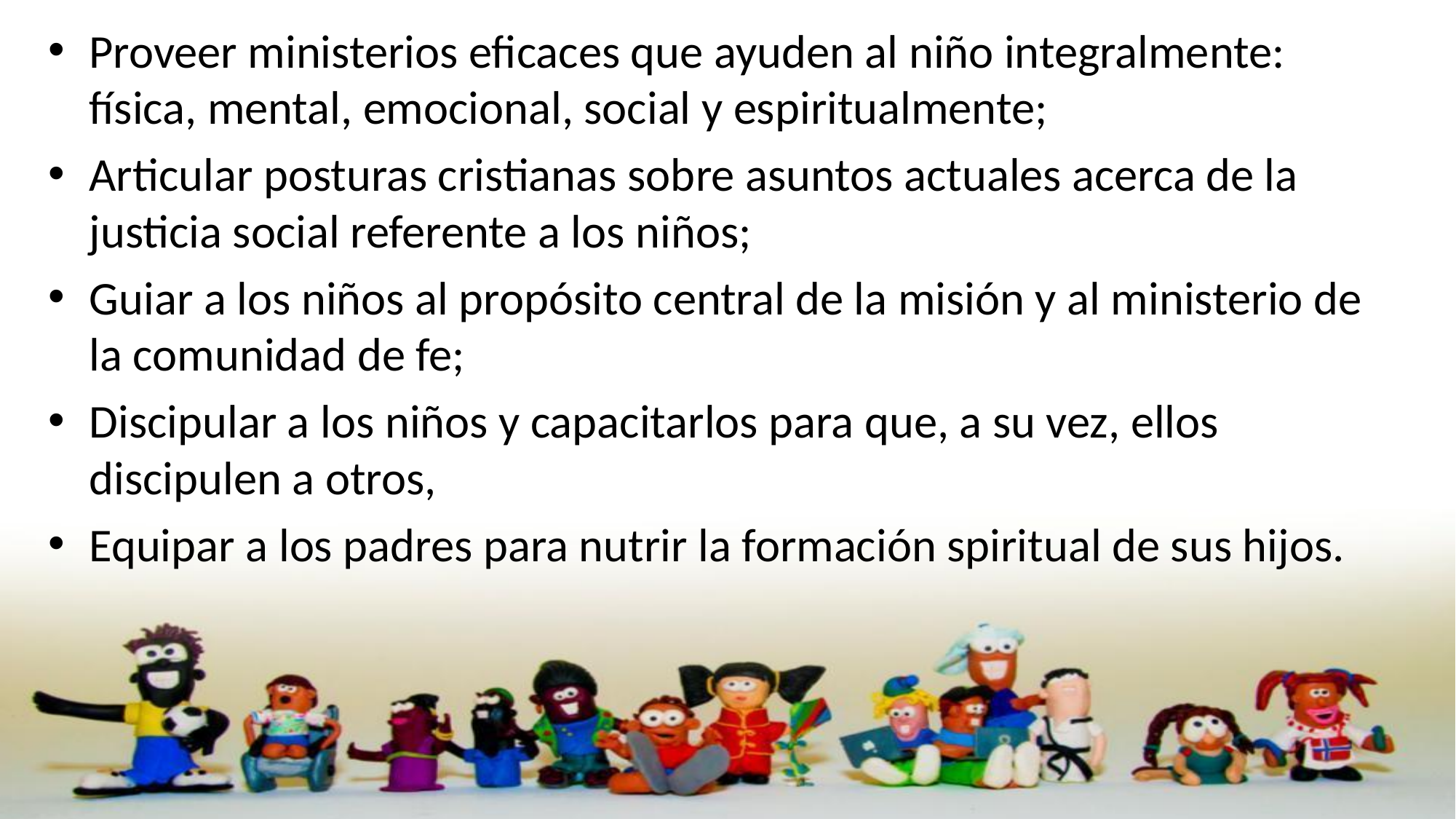

Proveer ministerios eficaces que ayuden al niño integralmente: física, mental, emocional, social y espiritualmente;
Articular posturas cristianas sobre asuntos actuales acerca de la justicia social referente a los niños;
Guiar a los niños al propósito central de la misión y al ministerio de la comunidad de fe;
Discipular a los niños y capacitarlos para que, a su vez, ellos discipulen a otros,
Equipar a los padres para nutrir la formación spiritual de sus hijos.